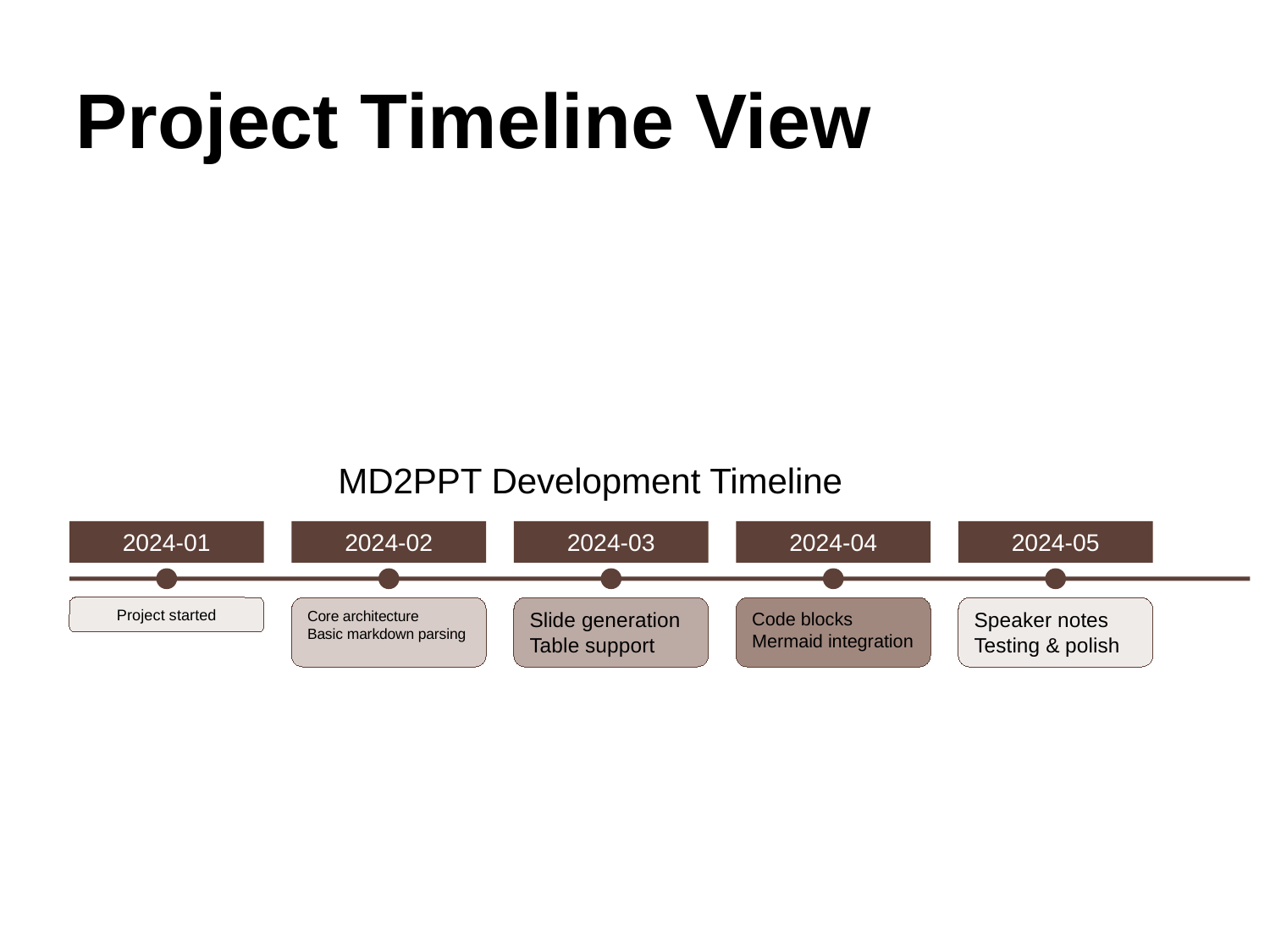

Project Timeline View
MD2PPT Development Timeline
2024-01
2024-02
2024-03
2024-04
2024-05

Project started
Core architecture
Basic markdown parsing
Slide generation
Table support
Code blocks
Mermaid integration
Speaker notes
Testing & polish